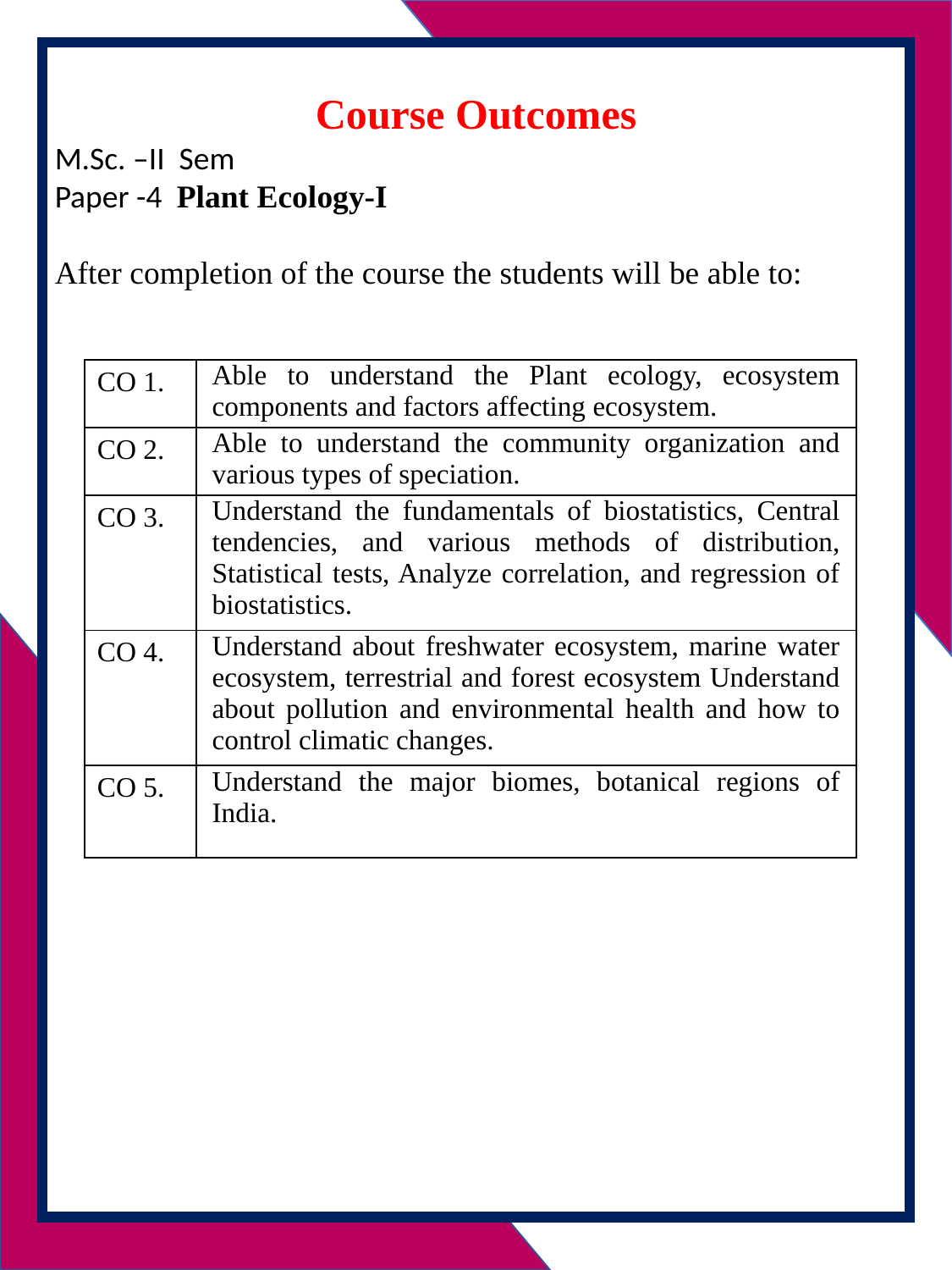

Course Outcomes
M.Sc. –II  Sem
Paper -4  Plant Ecology-I

After completion of the course the students will be able to:

| CO 1. | Able to understand the Plant ecology, ecosystem components and factors affecting ecosystem. |
| --- | --- |
| CO 2. | Able to understand the community organization and various types of speciation. |
| CO 3. | Understand the fundamentals of biostatistics, Central tendencies, and various methods of distribution, Statistical tests, Analyze correlation, and regression of biostatistics. |
| CO 4. | Understand about freshwater ecosystem, marine water ecosystem, terrestrial and forest ecosystem Understand about pollution and environmental health and how to control climatic changes. |
| CO 5. | Understand the major biomes, botanical regions of India. |